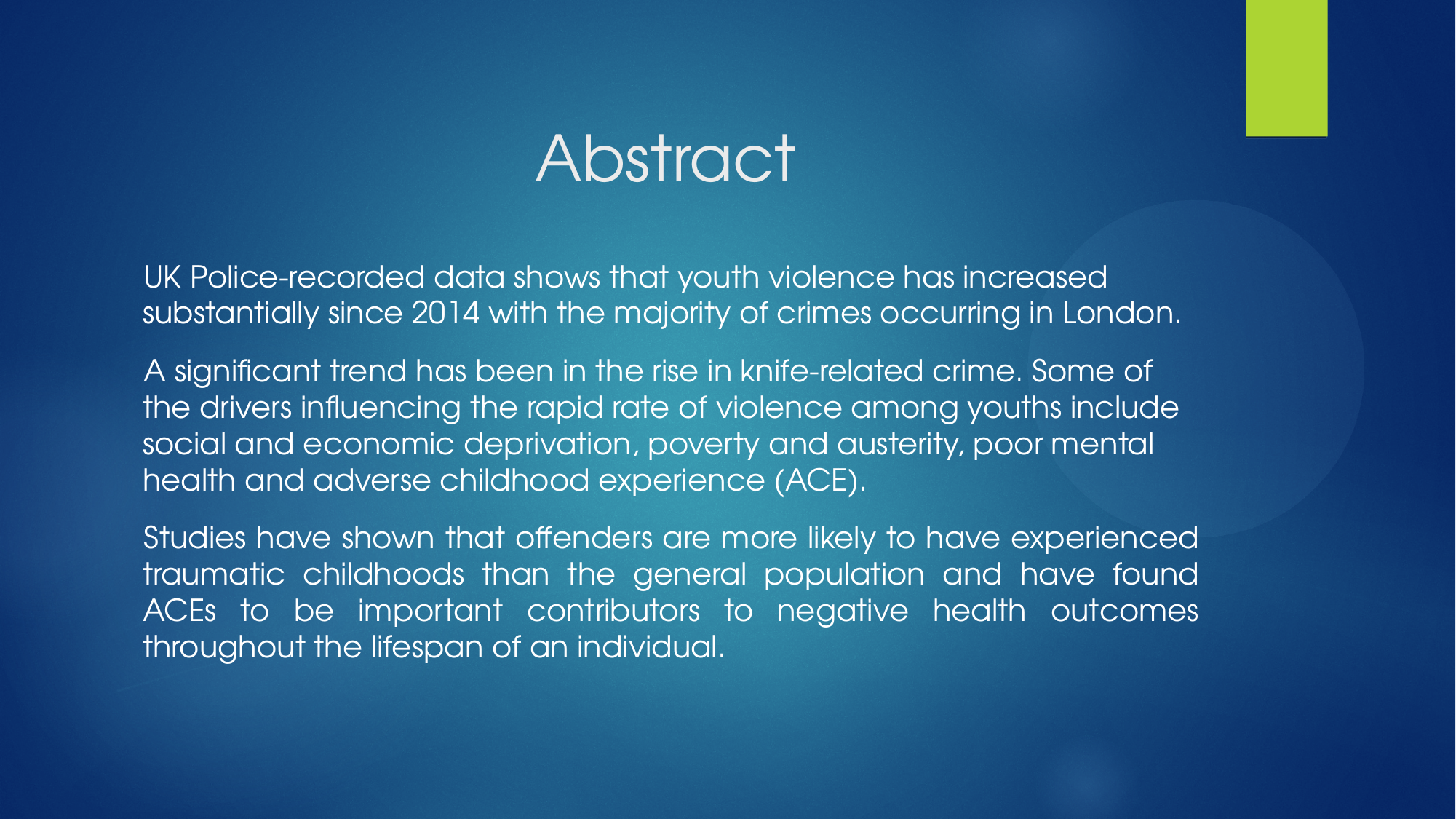

# Abstract
UK Police-recorded data shows that youth violence has increased substantially since 2014 with the majority of crimes occurring in London.
A significant trend has been in the rise in knife-related crime. Some of the drivers influencing the rapid rate of violence among youths include social and economic deprivation, poverty and austerity, poor mental health and adverse childhood experience (ACE).
Studies have shown that offenders are more likely to have experienced traumatic childhoods than the general population and have found ACEs to be important contributors to negative health outcomes throughout the lifespan of an individual.